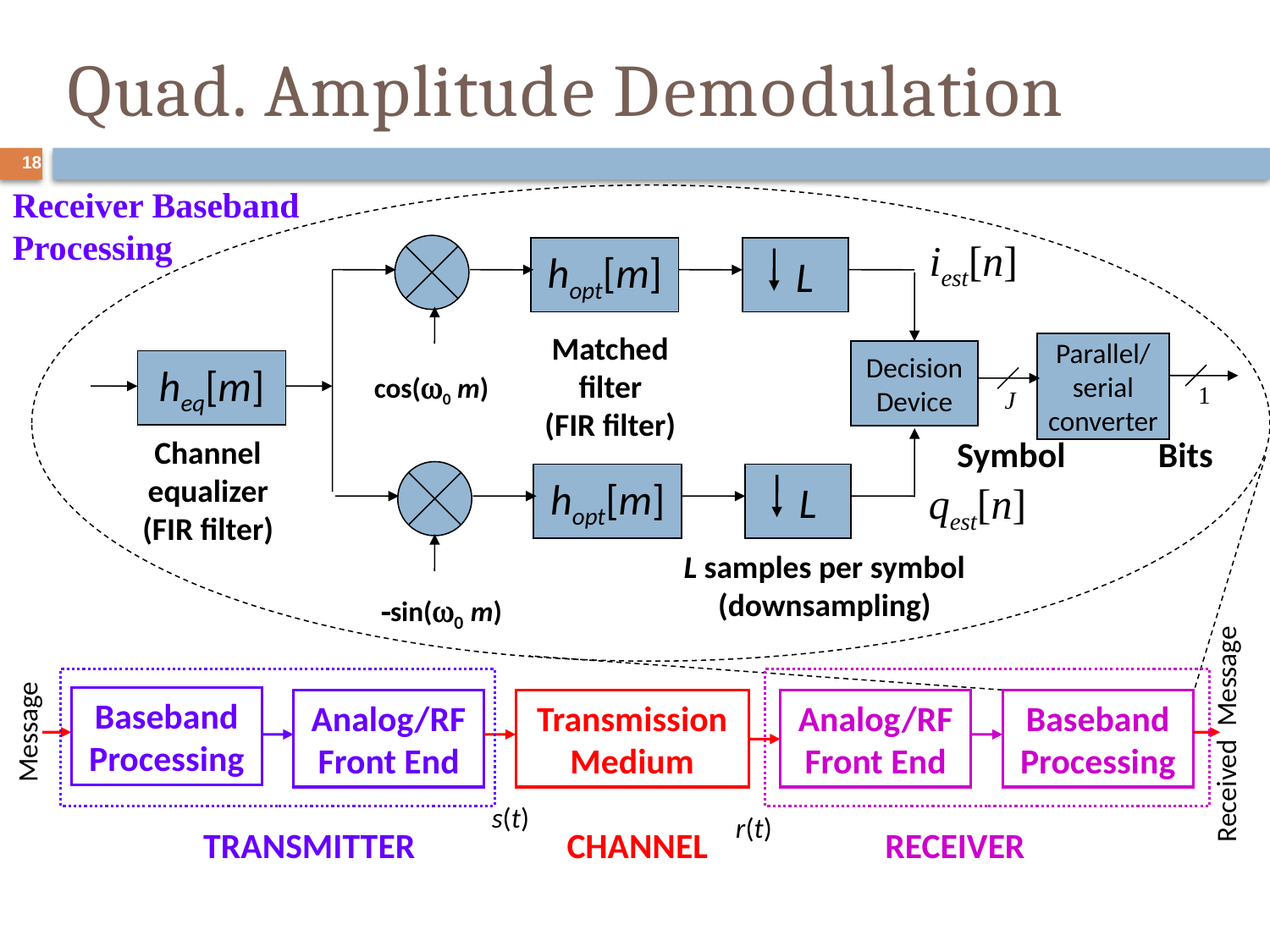

Quad. Amplitude Demodulation
18
Receiver Baseband Processing

iest[n]

hopt[m]
  L

Matched filter
(FIR filter)
cos(ω0 m)
Parallel/
serial
converter
Decision
Device
heq[m]

1

J

Symbol
Bits
Channel equalizer (FIR filter)

hopt[m]
  L
qest[n]

L samples per symbol (downsampling)
−sin(ω0 m)

Baseband
Processing
Analog/RF Front End
Transmission Medium
Analog/RF Front End
Baseband
Processing
Message
Received  Message

s(t)
r(t)
TRANSMITTER
CHANNEL
RECEIVER

18